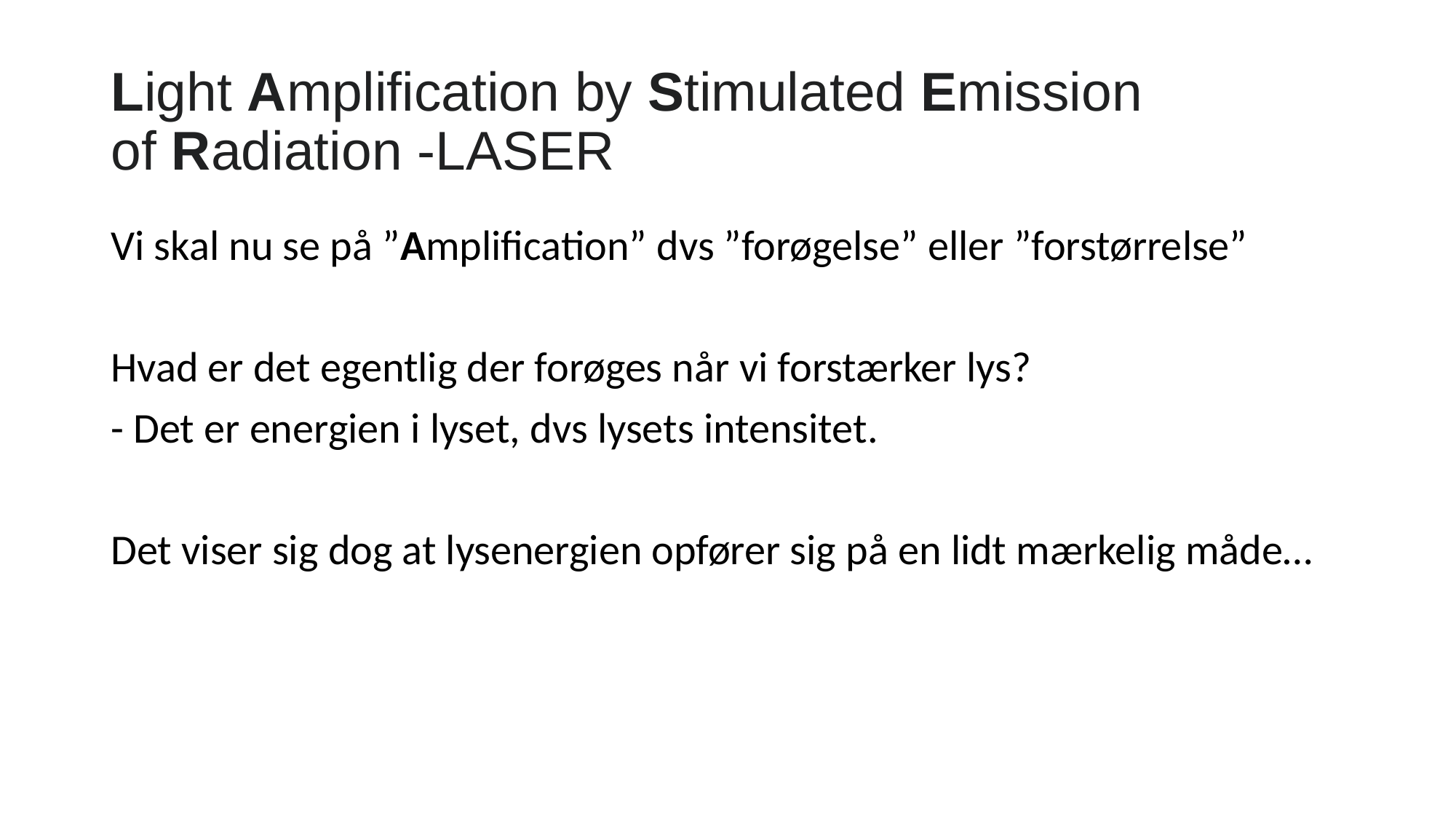

# Light Amplification by Stimulated Emission of Radiation -LASER
Vi skal nu se på ”Amplification” dvs ”forøgelse” eller ”forstørrelse”

Hvad er det egentlig der forøges når vi forstærker lys?
- Det er energien i lyset, dvs lysets intensitet.

Det viser sig dog at lysenergien opfører sig på en lidt mærkelig måde…